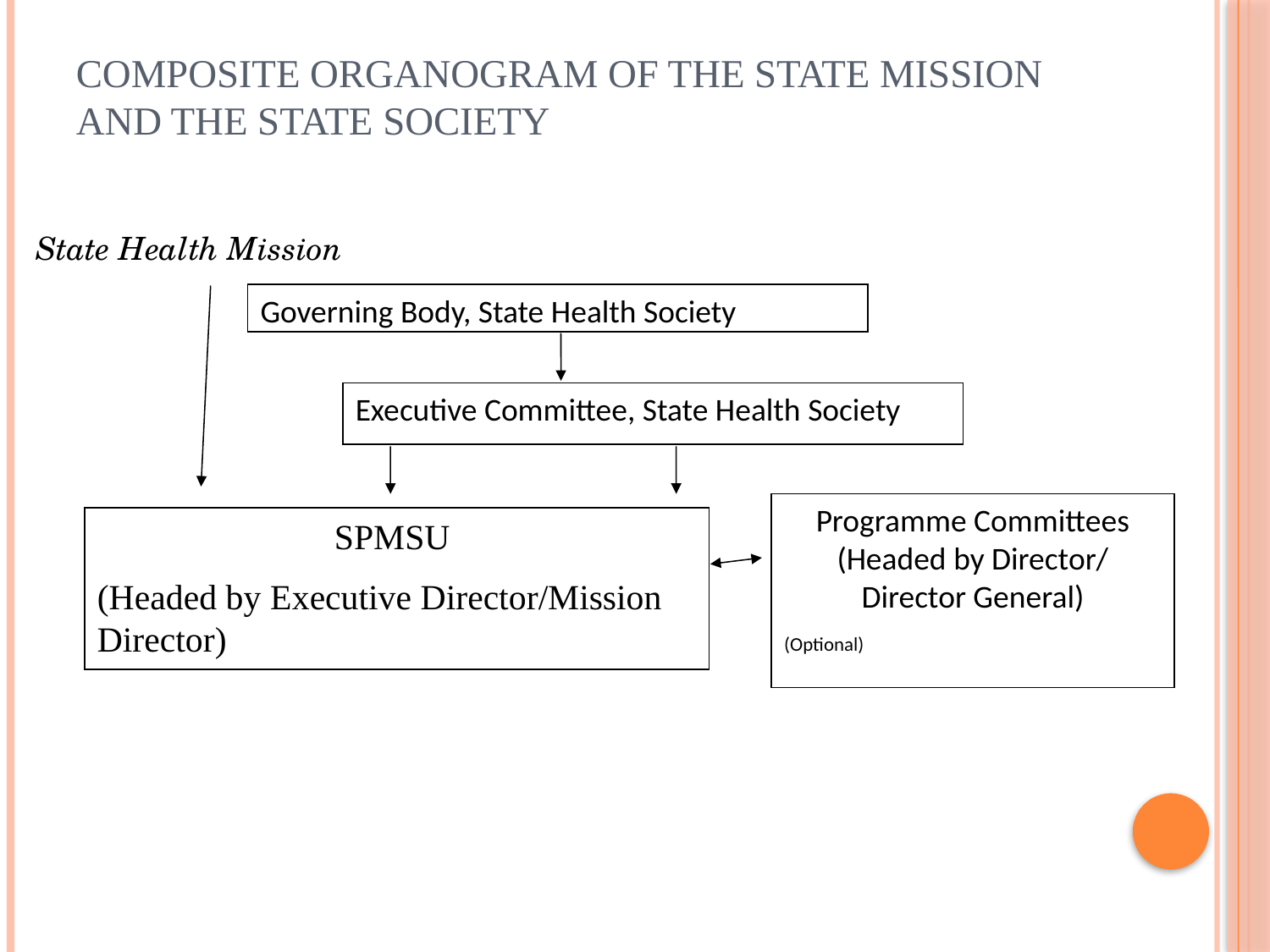

# Composite Organogram of the State Mission and the State Society
State Health Mission
Governing Body, State Health Society

Executive Committee, State Health Society

Programme Committees (Headed by Director/ Director General)
(Optional)

SPMSU
(Headed by Executive Director/Mission Director)